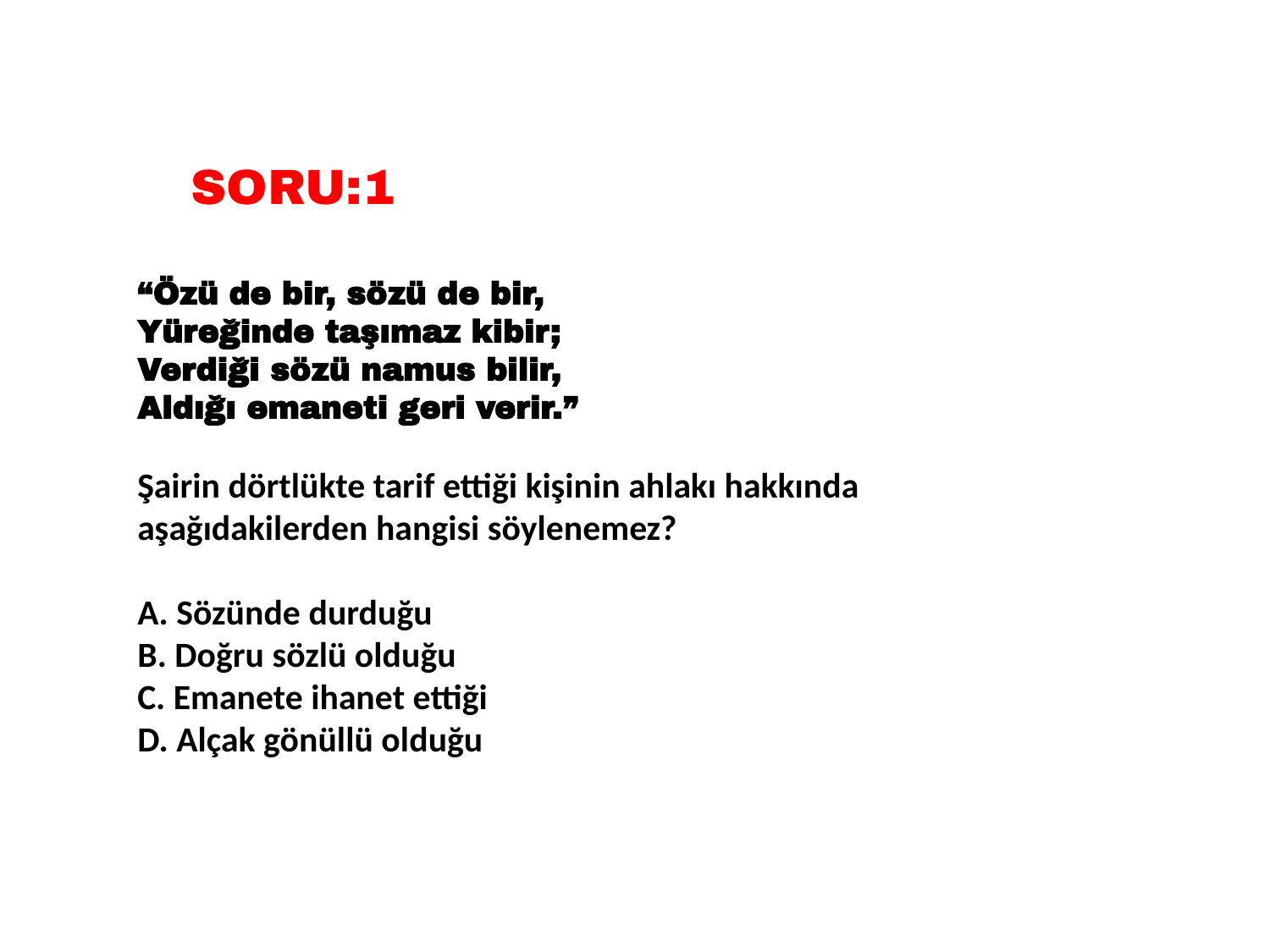

SORU:1
“Özü de bir, sözü de bir, 
Yüreğinde taşımaz kibir; 
Verdiği sözü namus bilir, 
Aldığı emaneti geri verir.”

Şairin dörtlükte tarif ettiği kişinin ahlakı hakkında aşağıdakilerden hangisi söylenemez?

A. Sözünde durduğu 
B. Doğru sözlü olduğu
C. Emanete ihanet ettiği   
D. Alçak gönüllü olduğu